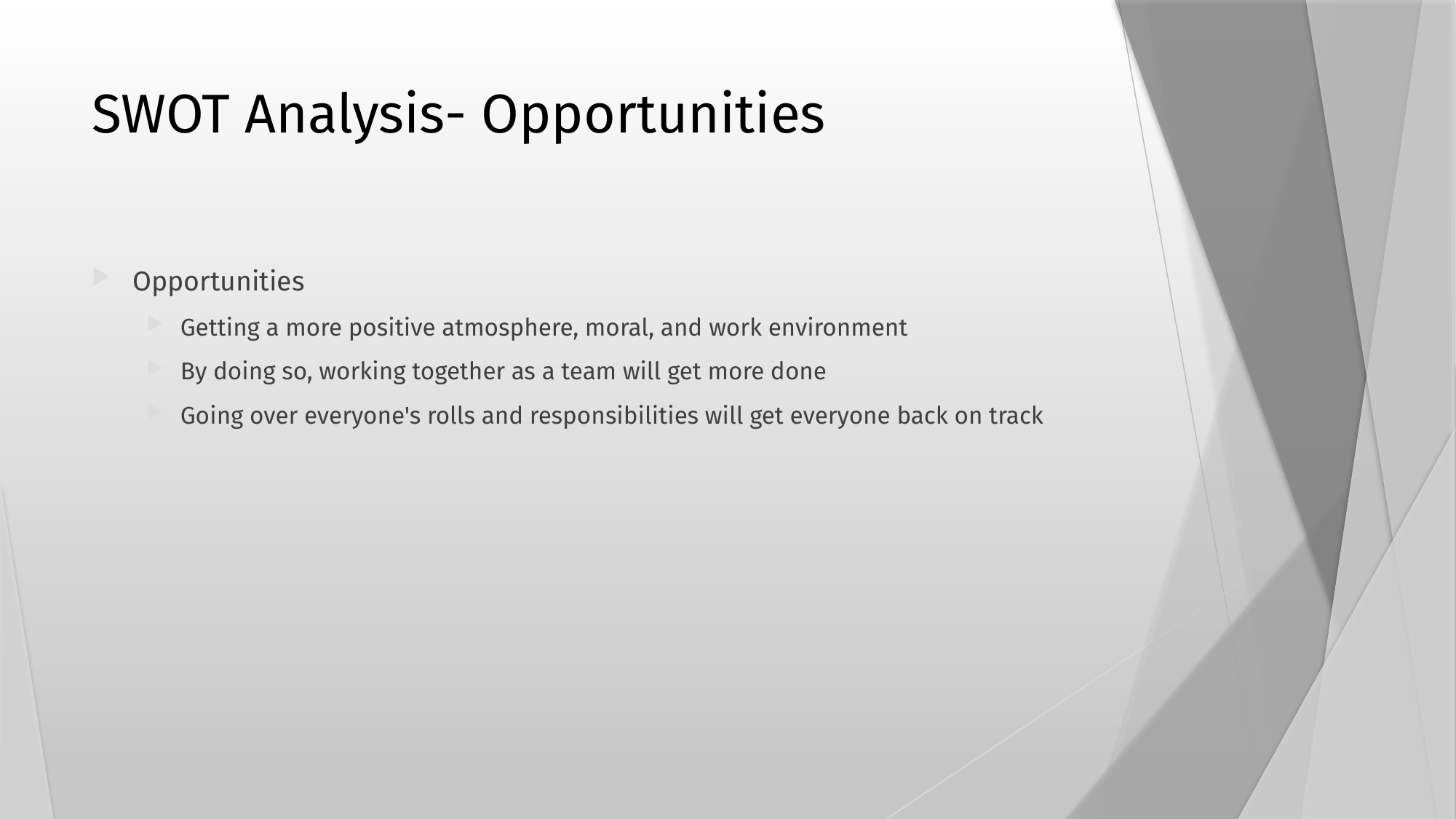

# SWOT Analysis- Opportunities
Opportunities
Getting a more positive atmosphere, moral, and work environment
By doing so, working together as a team will get more done
Going over everyone's rolls and responsibilities will get everyone back on track